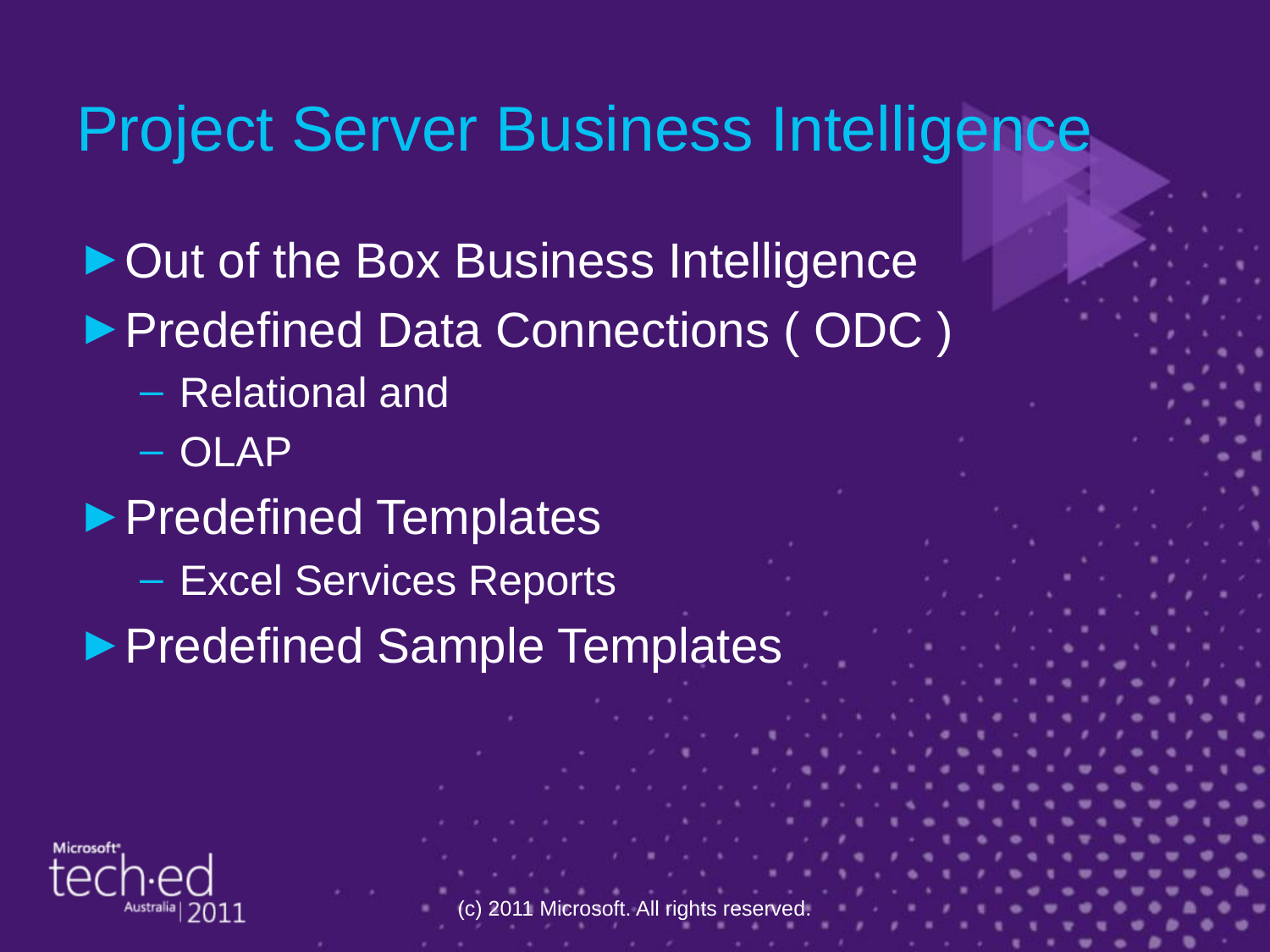

# Project Server Business Intelligence
Out of the Box Business Intelligence
Predefined Data Connections ( ODC )
Relational and
OLAP
Predefined Templates
Excel Services Reports
Predefined Sample Templates
(c) 2011 Microsoft. All rights reserved.